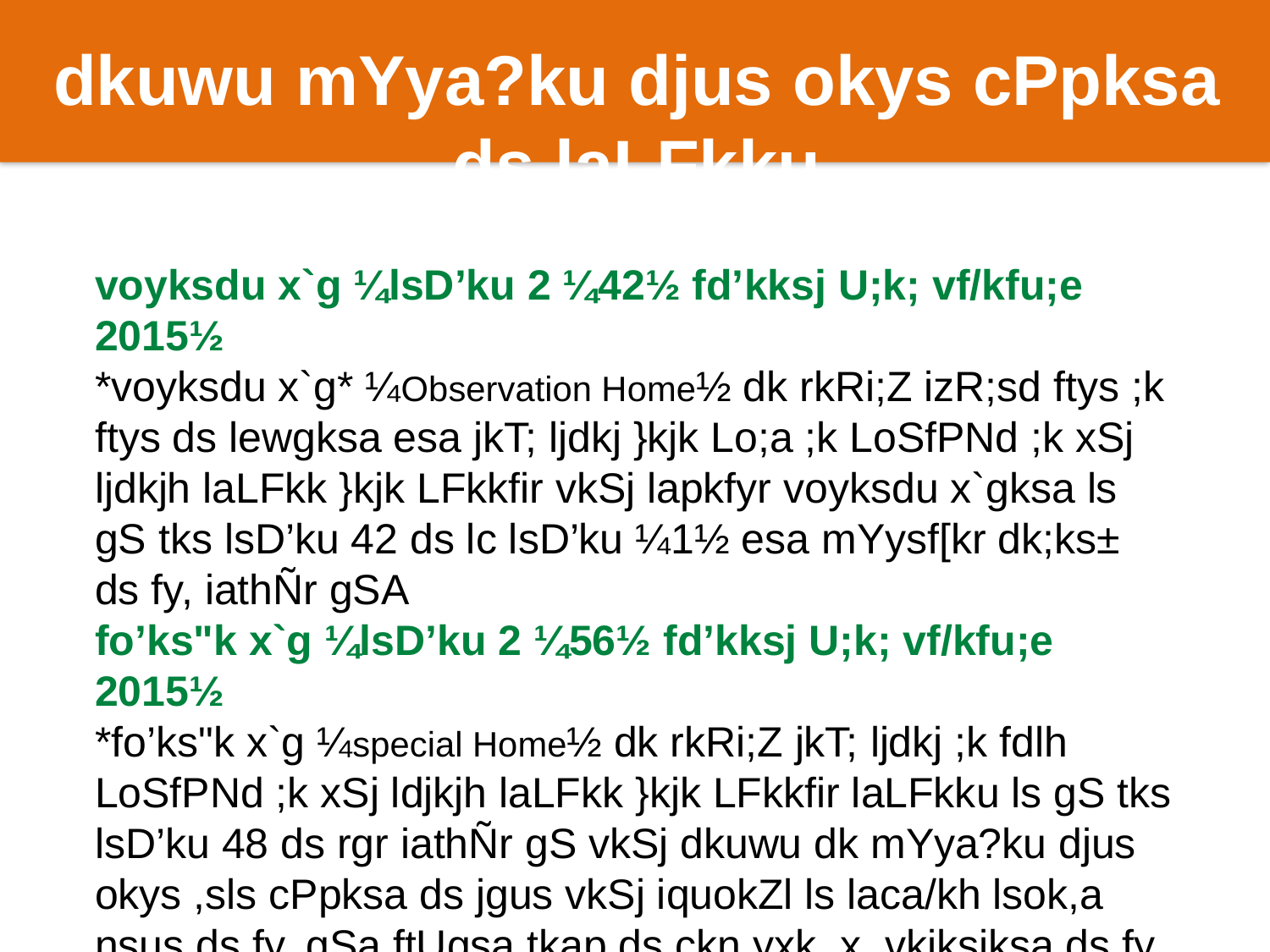

dkuwu mYya?ku djus okys cPpksa ds laLFkku
voyksdu x`g ¼lsD’ku 2 ¼42½ fd’kksj U;k; vf/kfu;e 2015½
*voyksdu x`g* ¼Observation Home½ dk rkRi;Z izR;sd ftys ;k ftys ds lewgksa esa jkT; ljdkj }kjk Lo;a ;k LoSfPNd ;k xSj ljdkjh laLFkk }kjk LFkkfir vkSj lapkfyr voyksdu x`gksa ls gS tks lsD’ku 42 ds lc lsD’ku ¼1½ esa mYysf[kr dk;ks± ds fy, iathÑr gSA
fo’ks"k x`g ¼lsD’ku 2 ¼56½ fd’kksj U;k; vf/kfu;e 2015½
*fo’ks"k x`g ¼special Home½ dk rkRi;Z jkT; ljdkj ;k fdlh LoSfPNd ;k xSj ldjkjh laLFkk }kjk LFkkfir laLFkku ls gS tks lsD’ku 48 ds rgr iathÑr gS vkSj dkuwu dk mYya?ku djus okys ,sls cPpksa ds jgus vkSj iquokZl ls laca/kh lsok,a nsus ds fy, gSa ftUgsa tkap ds ckn yxk, x, vkjksiksa ds fy, nks"kh ik;k
x;k gks rFkk cksMZ ds vkns’k ls ,sls laLFkku esa Hkstk x;k gksA